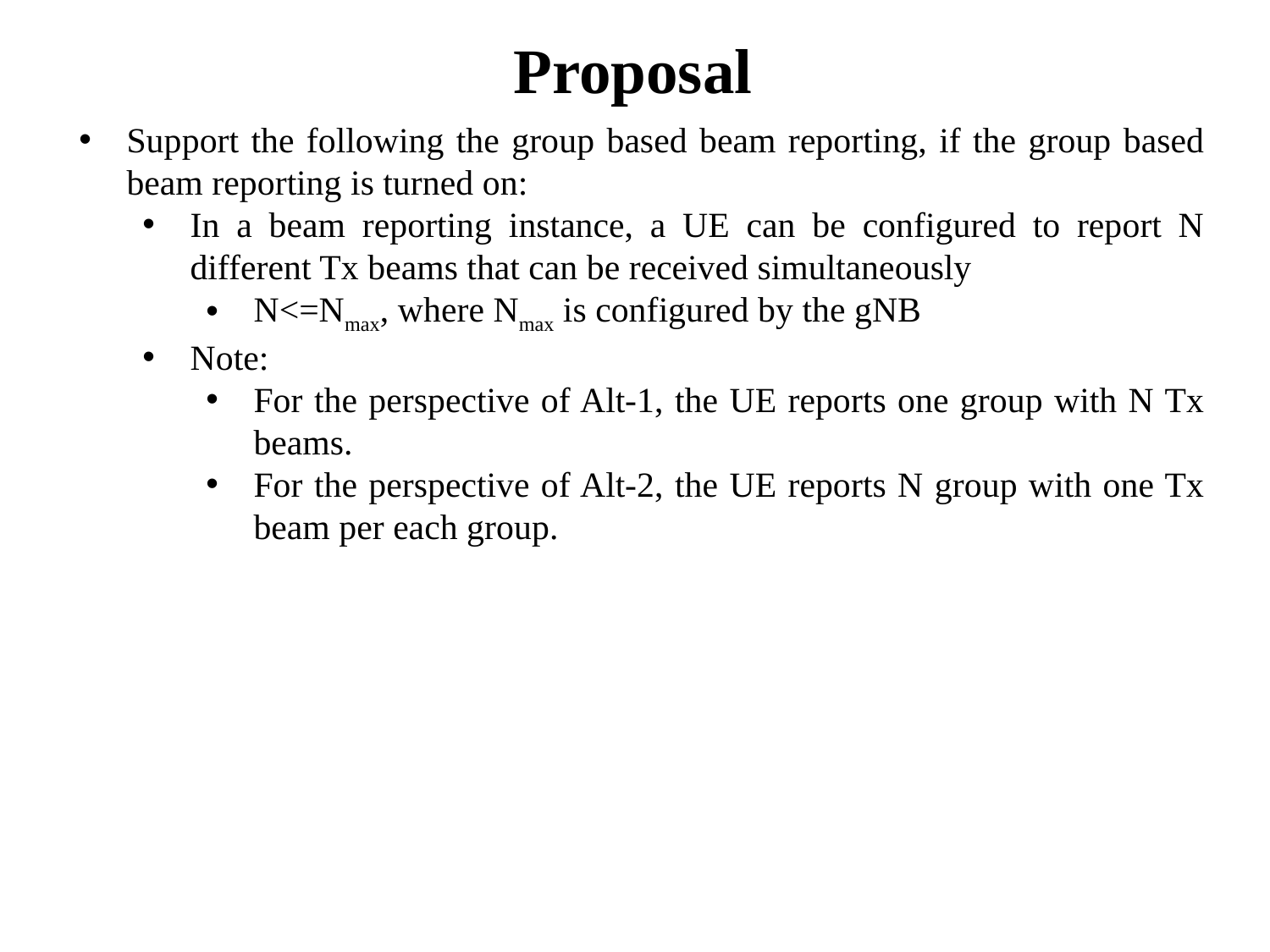

# Proposal
Support the following the group based beam reporting, if the group based beam reporting is turned on:
In a beam reporting instance, a UE can be configured to report N different Tx beams that can be received simultaneously
N<=Nmax, where Nmax is configured by the gNB
Note:
For the perspective of Alt-1, the UE reports one group with N Tx beams.
For the perspective of Alt-2, the UE reports N group with one Tx beam per each group.